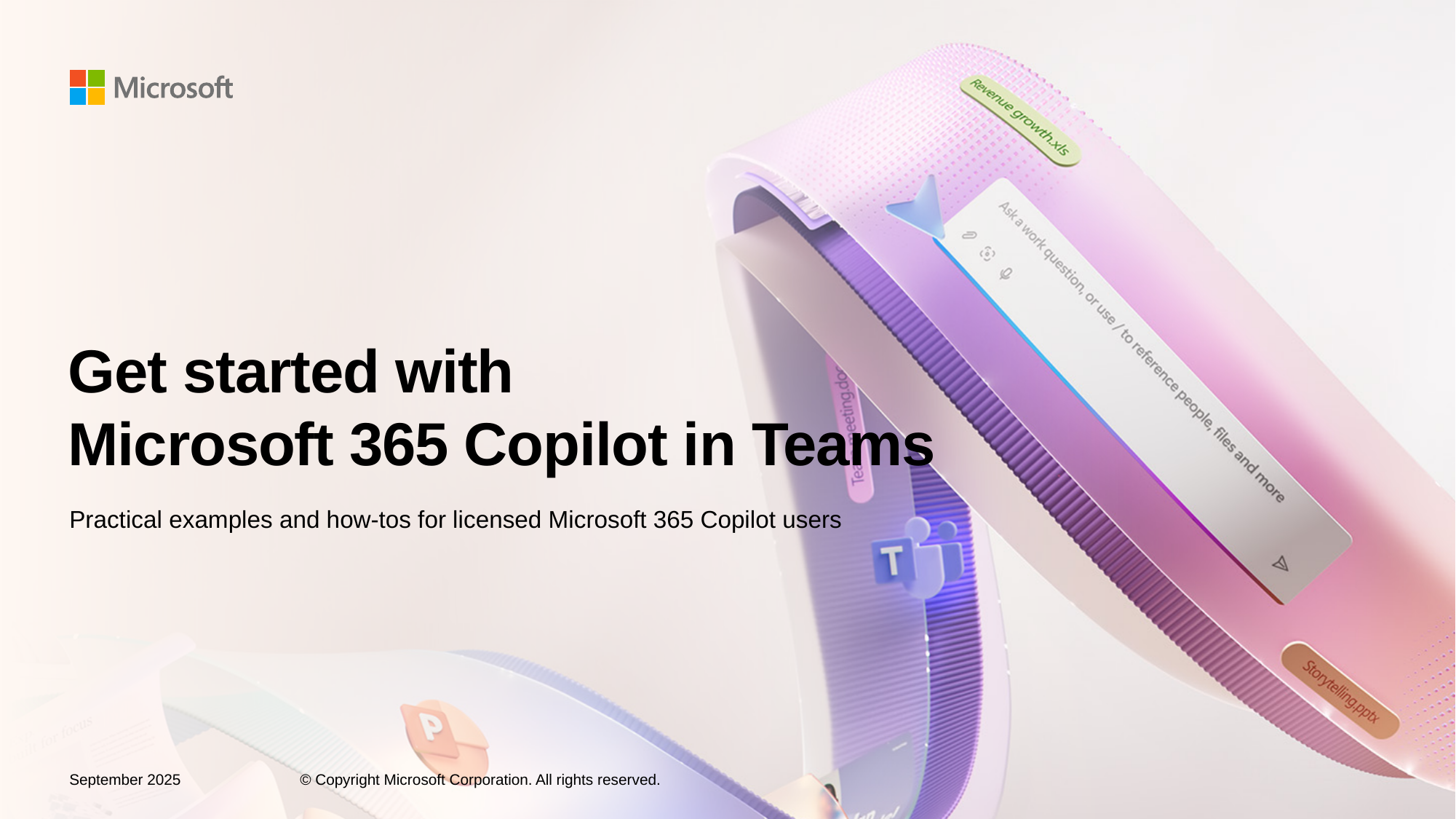

# Get started with Microsoft 365 Copilot in Teams
Practical examples and how-tos for licensed Microsoft 365 Copilot users
September 2025